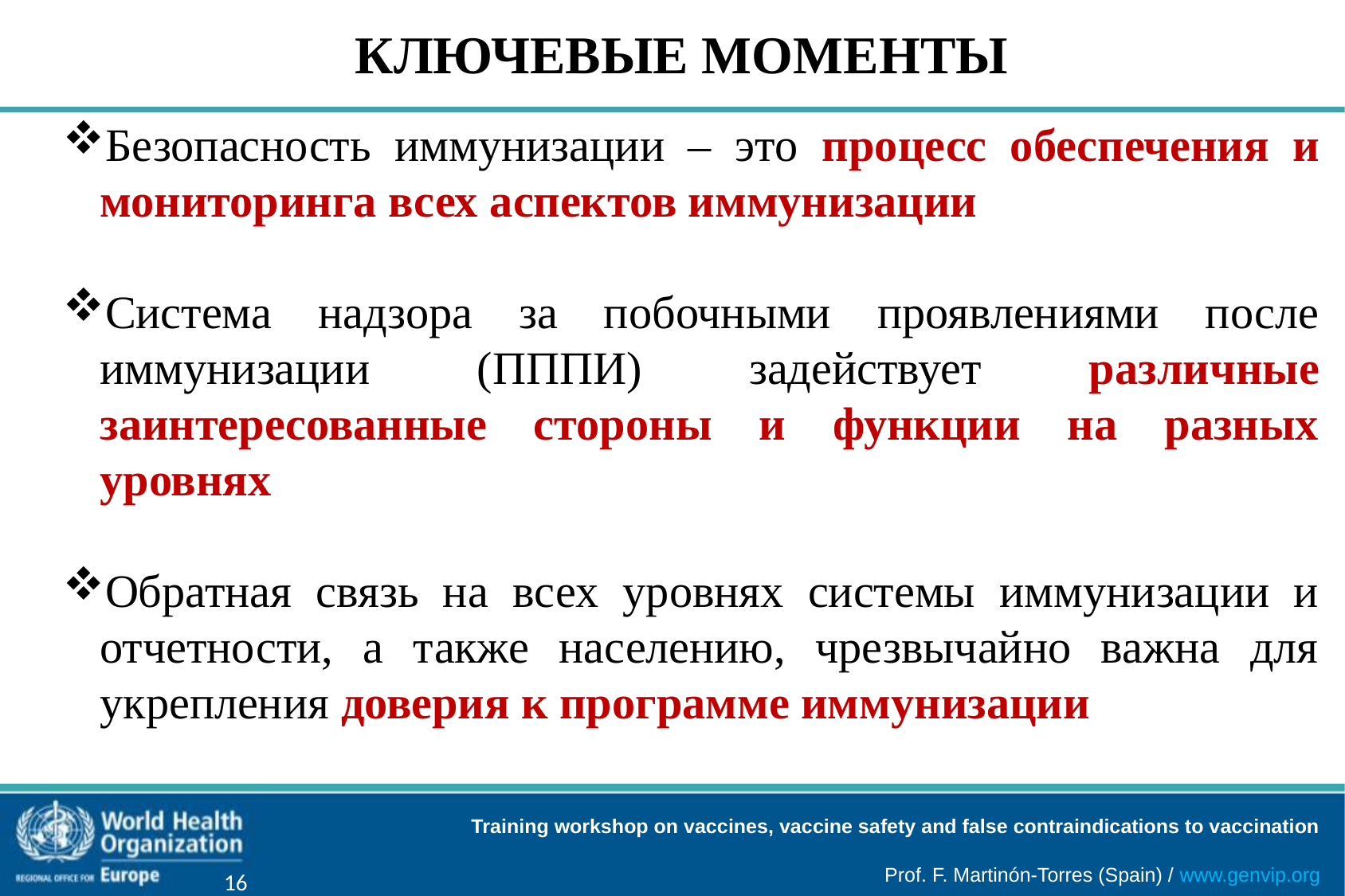

КЛЮЧЕВЫЕ МОМЕНТЫ
Безопасность иммунизации – это процесс обеспечения и мониторинга всех аспектов иммунизации

Система надзора за побочными проявлениями после иммунизации (ПППИ) задействует различные заинтересованные стороны и функции на разных уровнях

Обратная связь на всех уровнях системы иммунизации и отчетности, а также населению, чрезвычайно важна для укрепления доверия к программе иммунизации
16